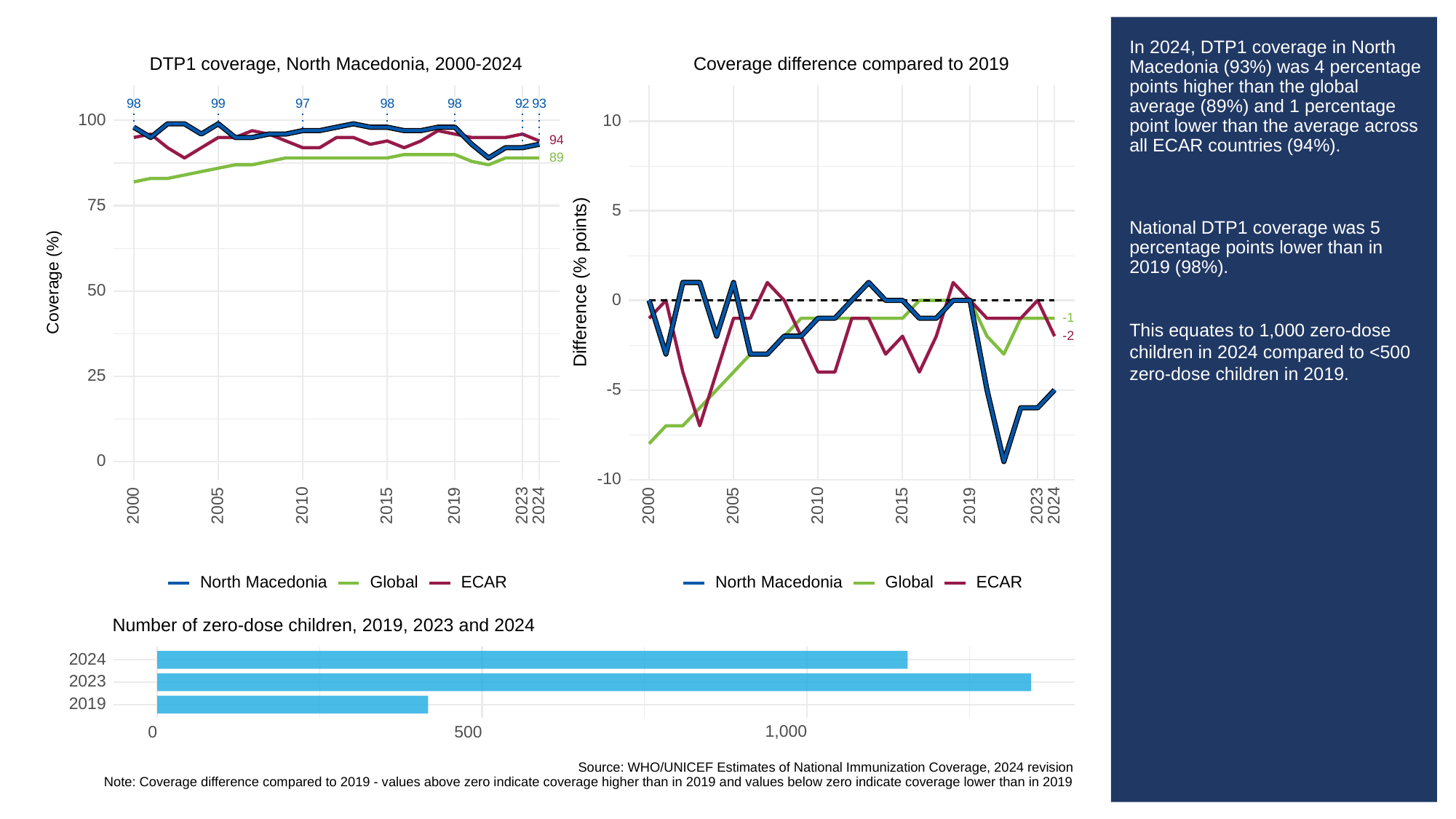

# In 2024, DTP1 coverage in North Macedonia (93%) was 4 percentage points higher than the global average (89%) and 1 percentage point lower than the average across all ECAR countries (94%).

National DTP1 coverage was 5 percentage points lower than in 2019 (98%).

This equates to 1,000 zero-dose children in 2024 compared to <500 zero-dose children in 2019.

Coverage difference compared to 2019
DTP1 coverage, North Macedonia, 2000-2024

93
98
99
97
98
98
92

100
10

94
89

75
5

Difference (% points)
Coverage (%)

50

0

-1
-2

25

-5

0

-10

2023
2023
2000
2005
2010
2015
2019
2024
2000
2005
2010
2015
2019
2024
Global
ECAR
Global
ECAR
North Macedonia
North Macedonia

Number of zero-dose children, 2019, 2023 and 2024

2024

2023

2019

1,000
0
500
Source: WHO/UNICEF Estimates of National Immunization Coverage, 2024 revision
Note: Coverage difference compared to 2019 - values above zero indicate coverage higher than in 2019 and values below zero indicate coverage lower than in 2019